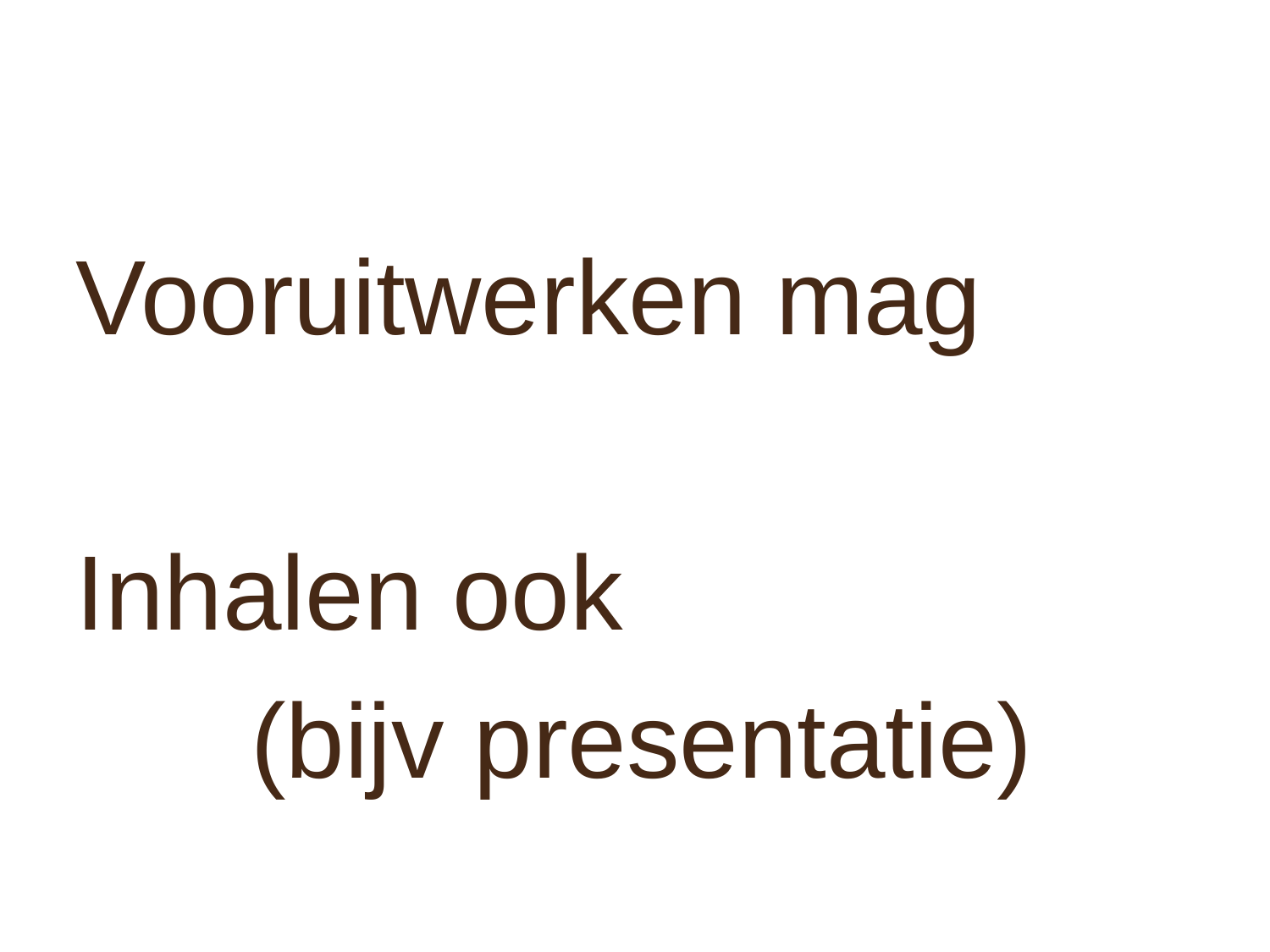

#
Vooruitwerken mag

Inhalen ook
		(bijv presentatie)